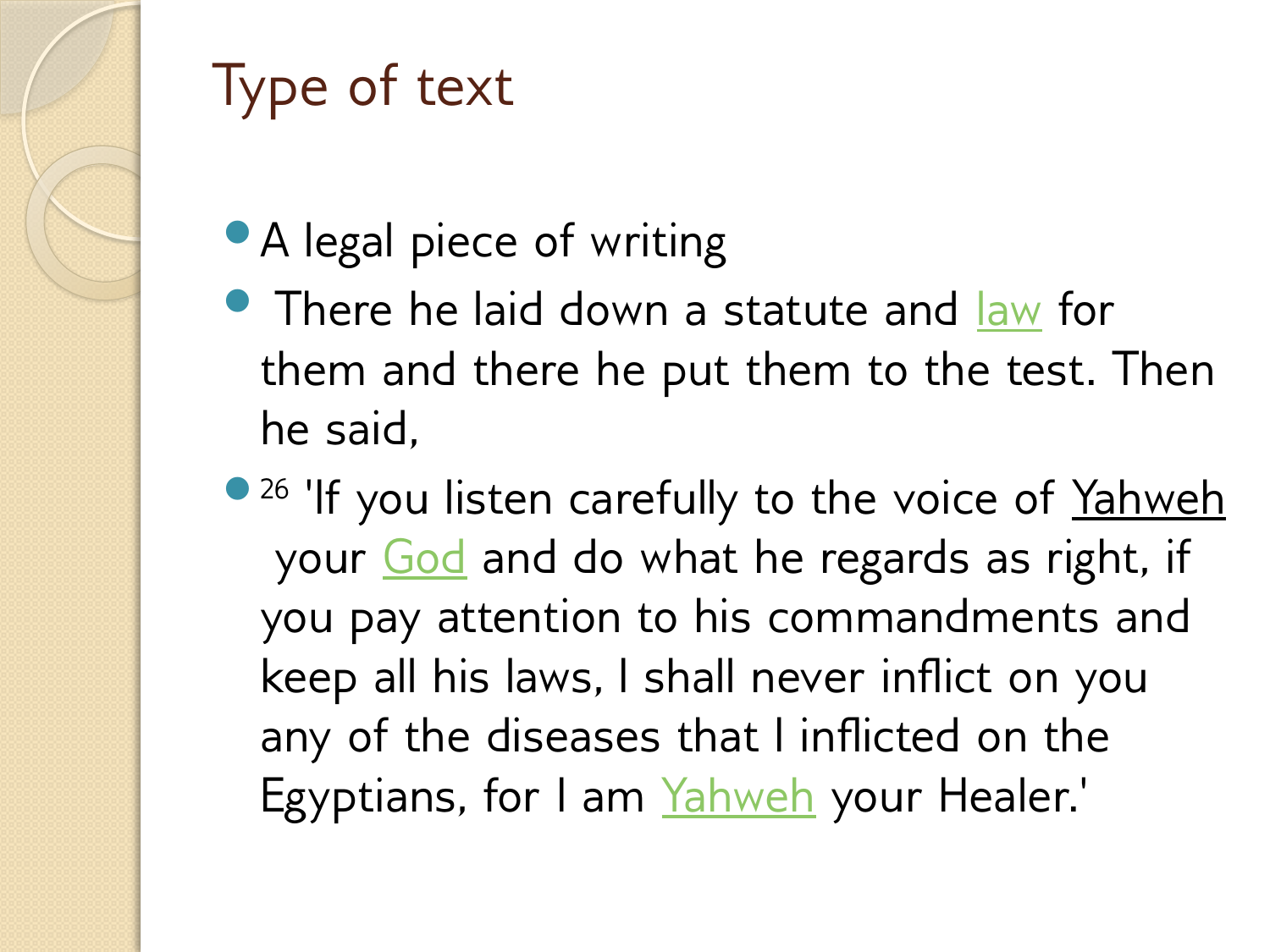

# Type of text
A legal piece of writing
 There he laid down a statute and law for them and there he put them to the test. Then he said,
26 'If you listen carefully to the voice of Yahweh your God and do what he regards as right, if you pay attention to his commandments and keep all his laws, I shall never inflict on you any of the diseases that I inflicted on the Egyptians, for I am Yahweh your Healer.'